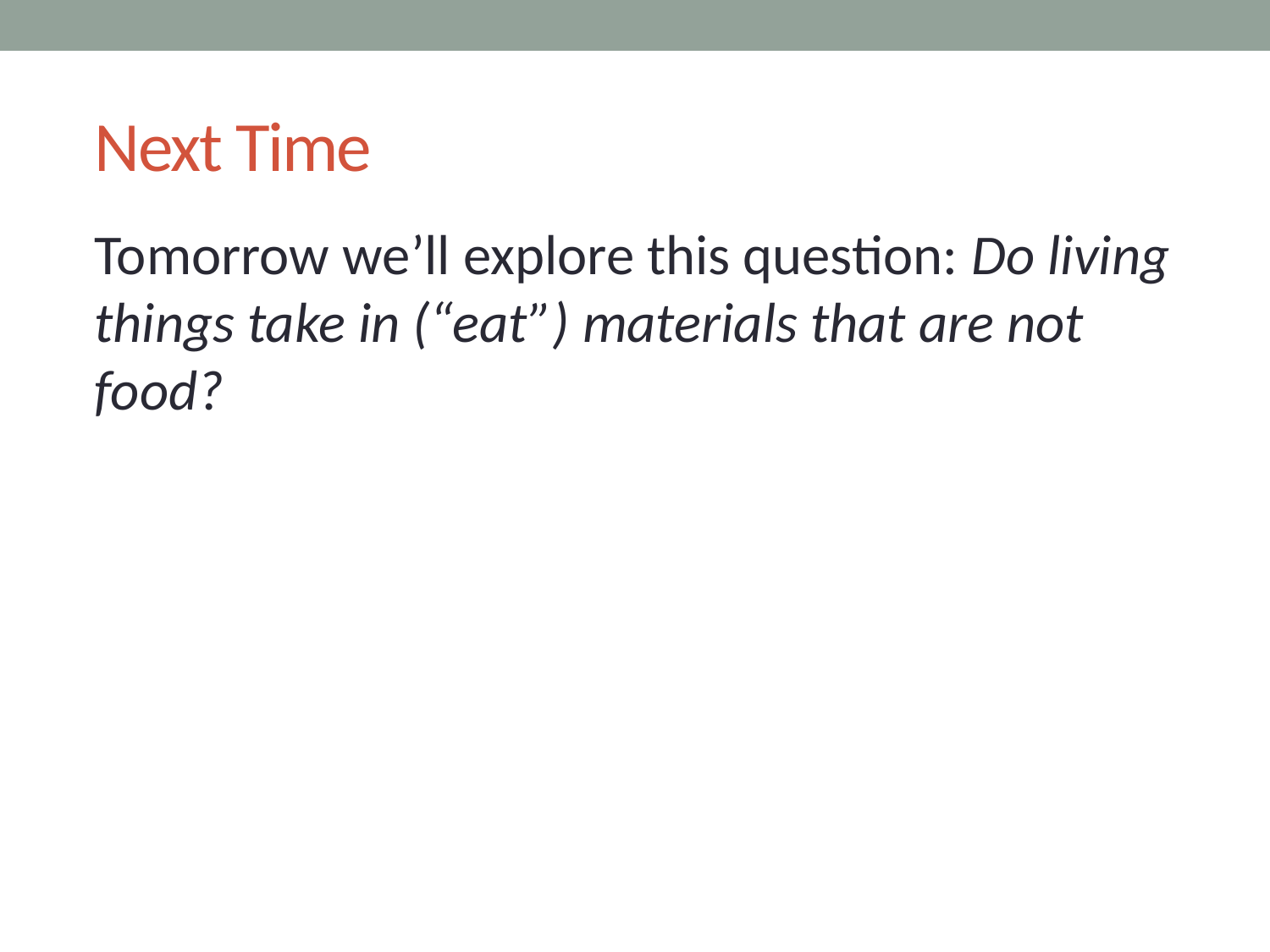

# Next Time
Tomorrow we’ll explore this question: Do living things take in (“eat”) materials that are not food?